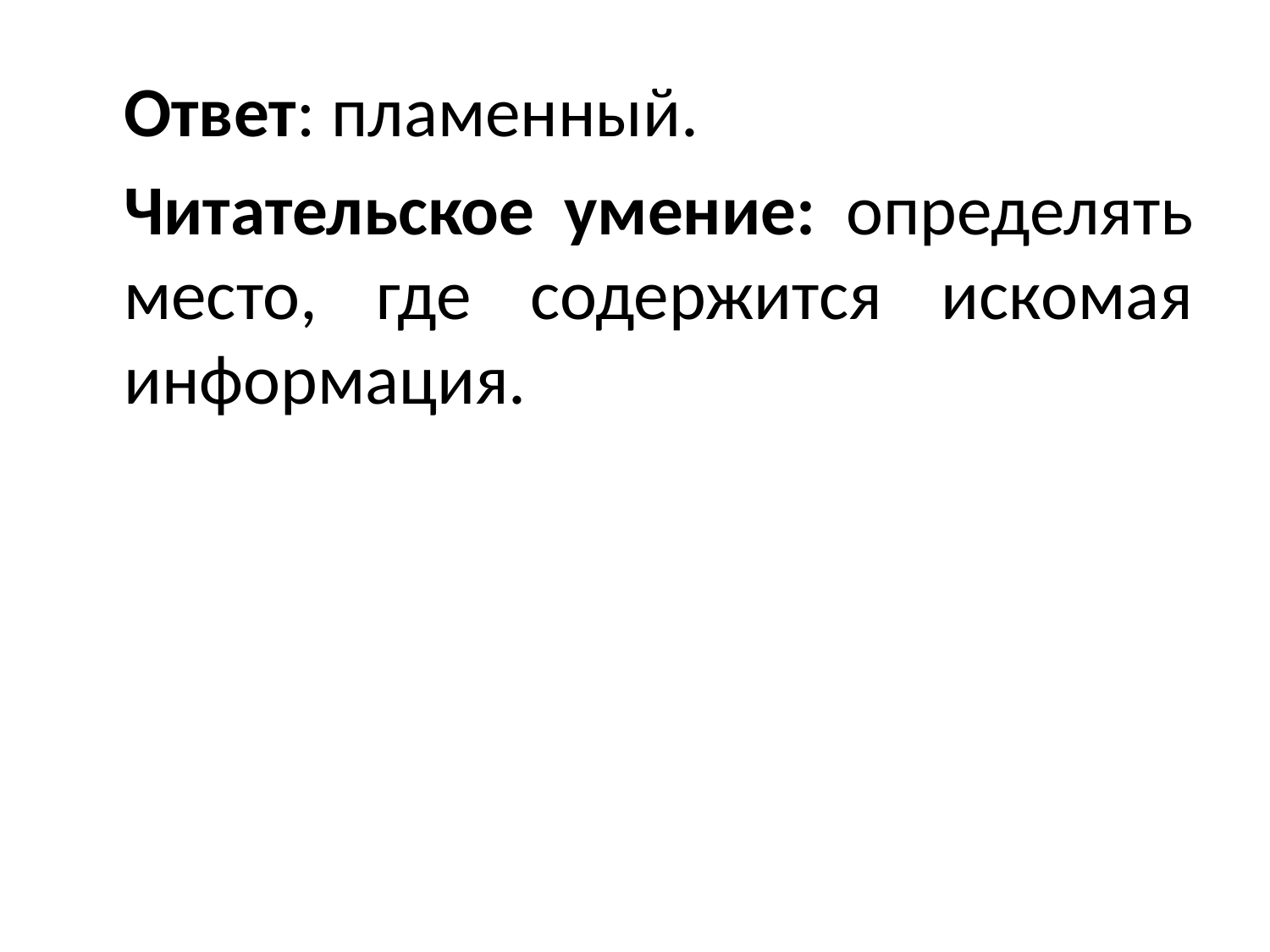

#
	Ответ: пламенный.
	Читательское умение: определять место, где содержится искомая информация.